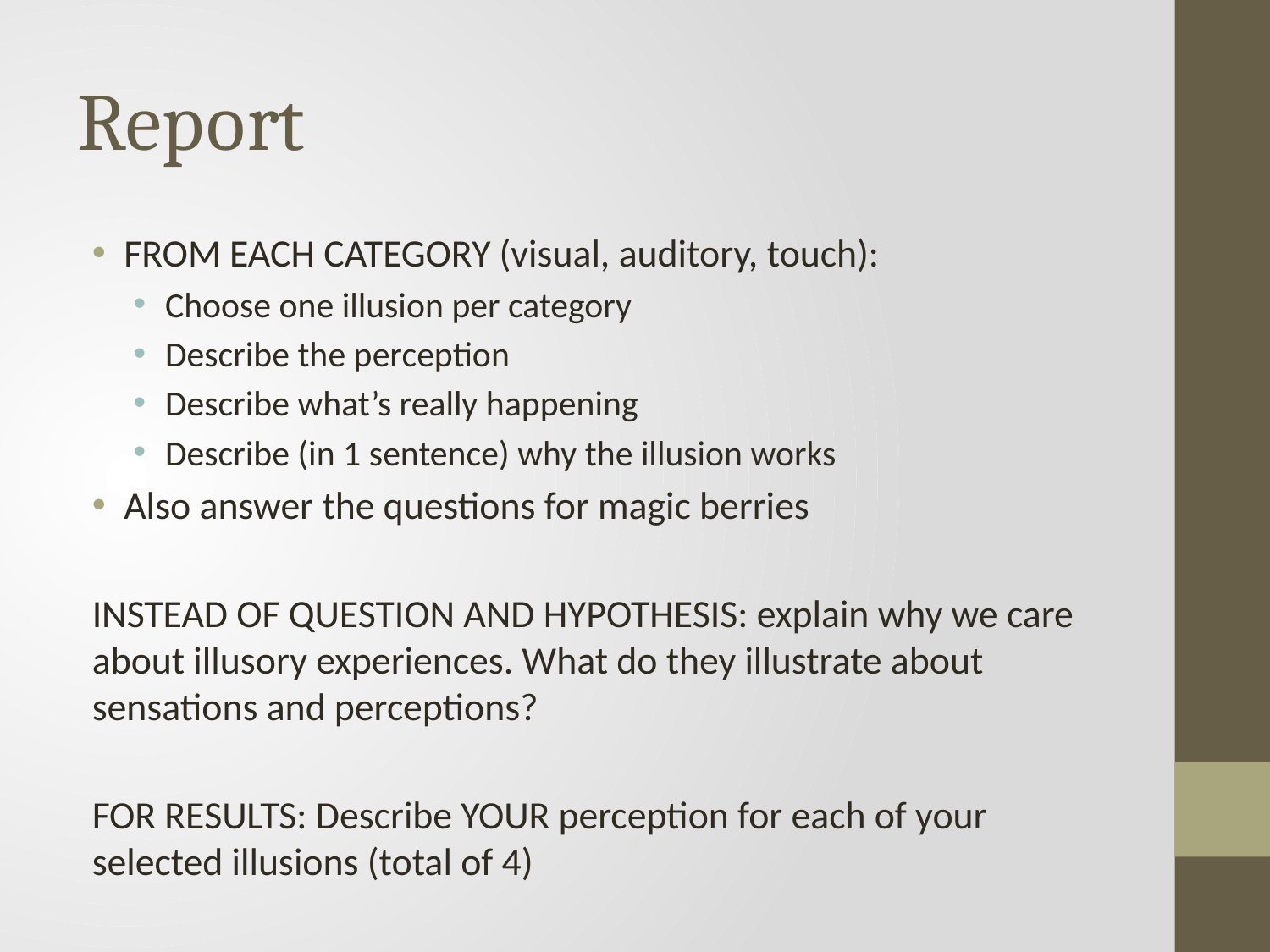

# Report
FROM EACH CATEGORY (visual, auditory, touch):
Choose one illusion per category
Describe the perception
Describe what’s really happening
Describe (in 1 sentence) why the illusion works
Also answer the questions for magic berries

INSTEAD OF QUESTION AND HYPOTHESIS: explain why we care about illusory experiences. What do they illustrate about sensations and perceptions?

FOR RESULTS: Describe YOUR perception for each of your selected illusions (total of 4)